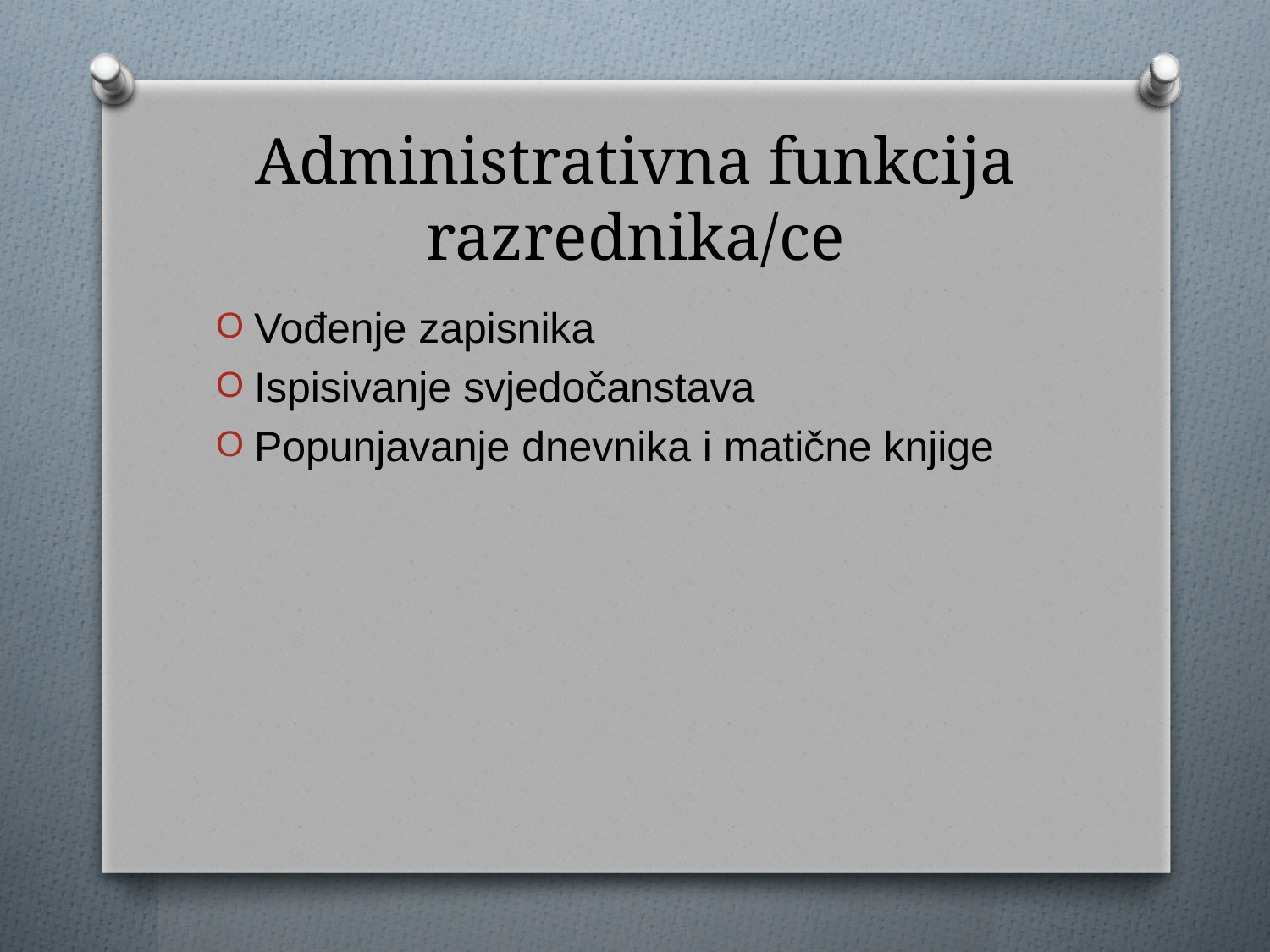

# Administrativna funkcija razrednika/ce
Vođenje zapisnika
Ispisivanje svjedočanstava
Popunjavanje dnevnika i matične knjige